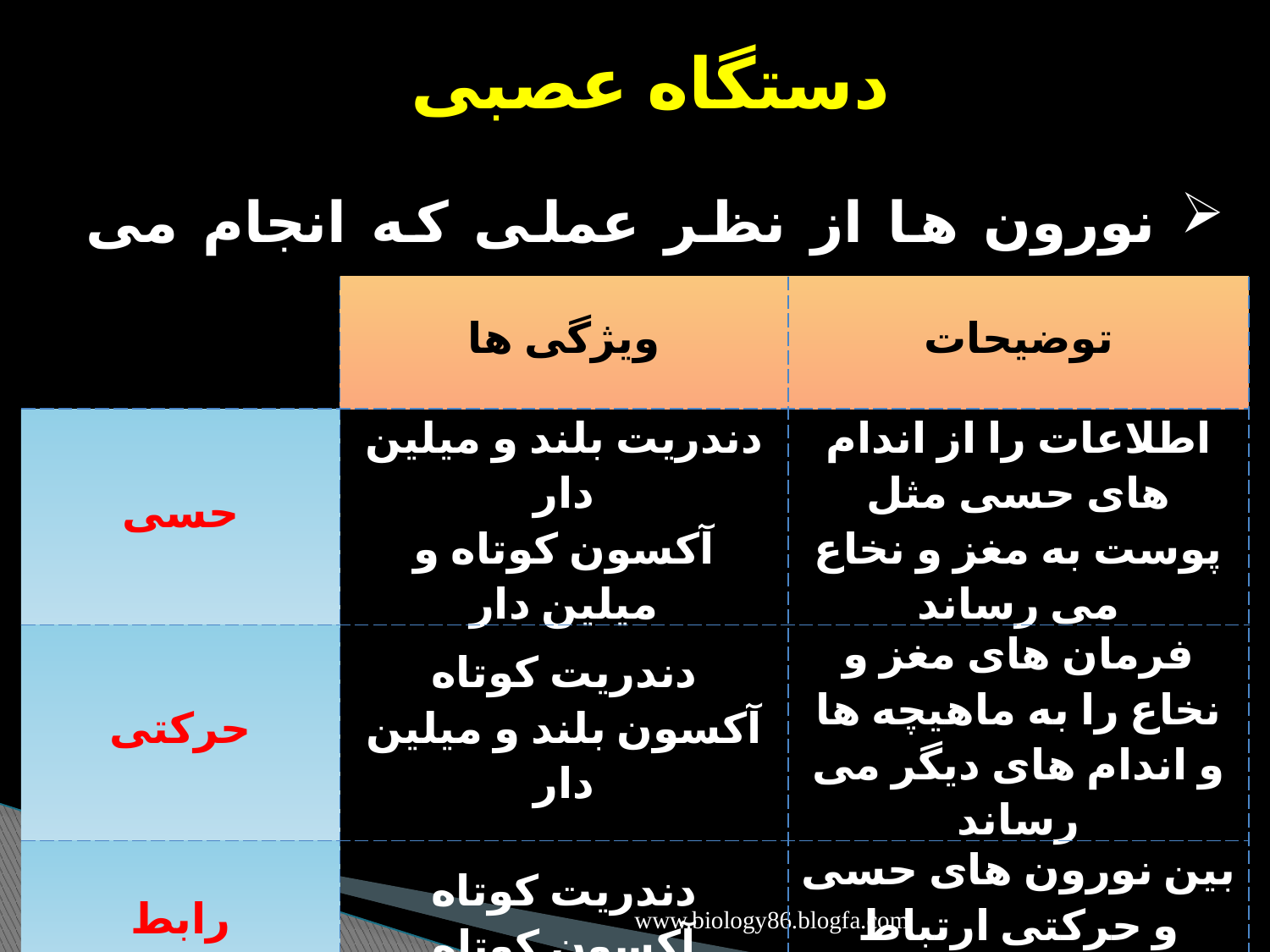

دستگاه عصبی
 نورون ها از نظر عملی که انجام می دهند، سه نوع هستند

| انواع نورون | ویژگی ها | توضیحات |
| --- | --- | --- |
| حسی | دندریت بلند و میلین دار آکسون کوتاه و میلین دار | اطلاعات را از اندام های حسی مثل پوست به مغز و نخاع می رساند |
| حرکتی | دندریت کوتاه آکسون بلند و میلین دار | فرمان های مغز و نخاع را به ماهیچه ها و اندام های دیگر می رساند |
| رابط | دندریت کوتاه آکسون کوتاه | بین نورون های حسی و حرکتی ارتباط برقرار می کنند |
www.biology86.blogfa.com